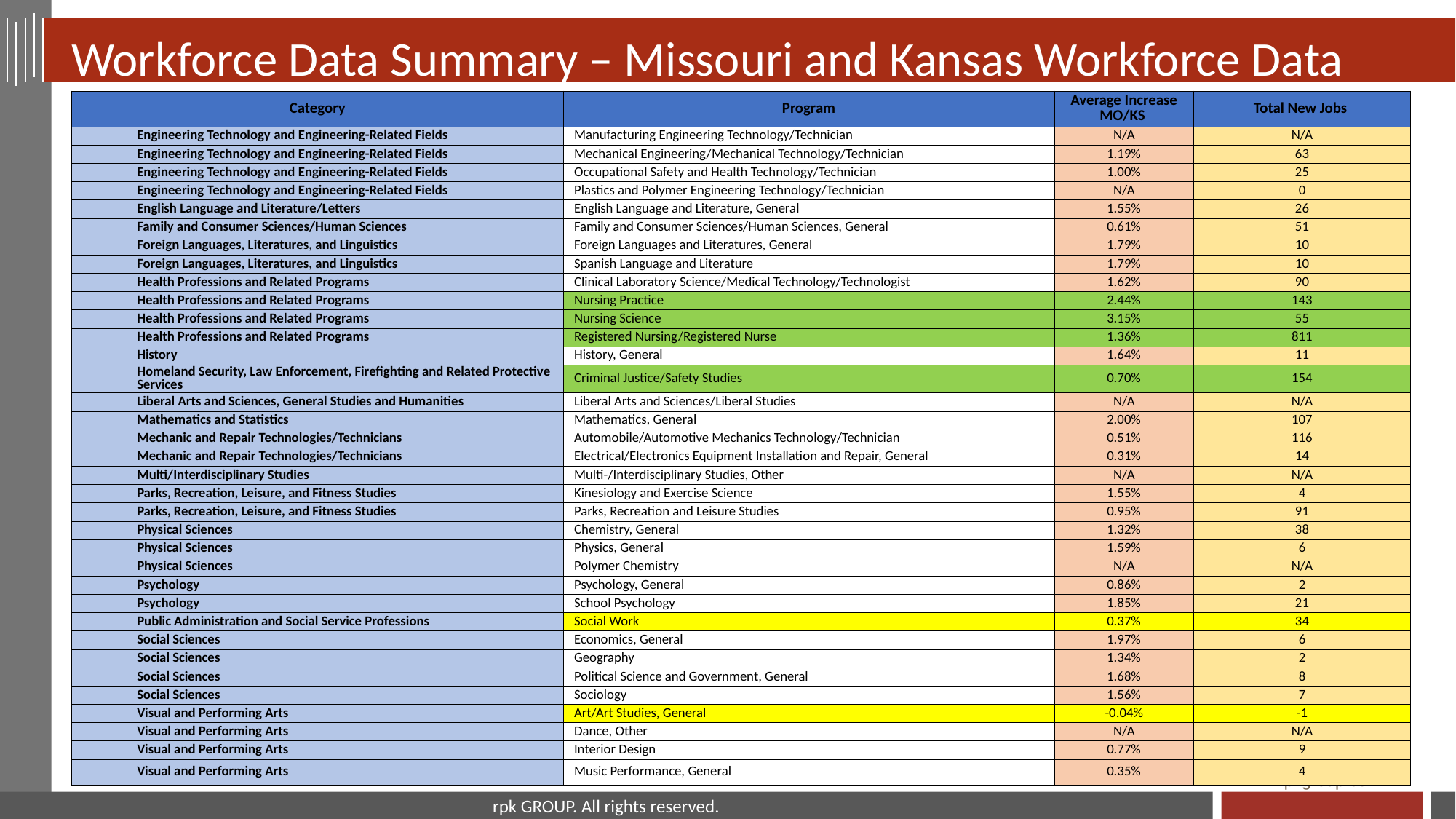

# Workforce Data Summary – Missouri and Kansas Workforce Data
| Category | Program | Average Increase MO/KS | Total New Jobs |
| --- | --- | --- | --- |
| Engineering Technology and Engineering-Related Fields | Manufacturing Engineering Technology/Technician | N/A | N/A |
| Engineering Technology and Engineering-Related Fields | Mechanical Engineering/Mechanical Technology/Technician | 1.19% | 63 |
| Engineering Technology and Engineering-Related Fields | Occupational Safety and Health Technology/Technician | 1.00% | 25 |
| Engineering Technology and Engineering-Related Fields | Plastics and Polymer Engineering Technology/Technician | N/A | 0 |
| English Language and Literature/Letters | English Language and Literature, General | 1.55% | 26 |
| Family and Consumer Sciences/Human Sciences | Family and Consumer Sciences/Human Sciences, General | 0.61% | 51 |
| Foreign Languages, Literatures, and Linguistics | Foreign Languages and Literatures, General | 1.79% | 10 |
| Foreign Languages, Literatures, and Linguistics | Spanish Language and Literature | 1.79% | 10 |
| Health Professions and Related Programs | Clinical Laboratory Science/Medical Technology/Technologist | 1.62% | 90 |
| Health Professions and Related Programs | Nursing Practice | 2.44% | 143 |
| Health Professions and Related Programs | Nursing Science | 3.15% | 55 |
| Health Professions and Related Programs | Registered Nursing/Registered Nurse | 1.36% | 811 |
| History | History, General | 1.64% | 11 |
| Homeland Security, Law Enforcement, Firefighting and Related Protective Services | Criminal Justice/Safety Studies | 0.70% | 154 |
| Liberal Arts and Sciences, General Studies and Humanities | Liberal Arts and Sciences/Liberal Studies | N/A | N/A |
| Mathematics and Statistics | Mathematics, General | 2.00% | 107 |
| Mechanic and Repair Technologies/Technicians | Automobile/Automotive Mechanics Technology/Technician | 0.51% | 116 |
| Mechanic and Repair Technologies/Technicians | Electrical/Electronics Equipment Installation and Repair, General | 0.31% | 14 |
| Multi/Interdisciplinary Studies | Multi-/Interdisciplinary Studies, Other | N/A | N/A |
| Parks, Recreation, Leisure, and Fitness Studies | Kinesiology and Exercise Science | 1.55% | 4 |
| Parks, Recreation, Leisure, and Fitness Studies | Parks, Recreation and Leisure Studies | 0.95% | 91 |
| Physical Sciences | Chemistry, General | 1.32% | 38 |
| Physical Sciences | Physics, General | 1.59% | 6 |
| Physical Sciences | Polymer Chemistry | N/A | N/A |
| Psychology | Psychology, General | 0.86% | 2 |
| Psychology | School Psychology | 1.85% | 21 |
| Public Administration and Social Service Professions | Social Work | 0.37% | 34 |
| Social Sciences | Economics, General | 1.97% | 6 |
| Social Sciences | Geography | 1.34% | 2 |
| Social Sciences | Political Science and Government, General | 1.68% | 8 |
| Social Sciences | Sociology | 1.56% | 7 |
| Visual and Performing Arts | Art/Art Studies, General | -0.04% | -1 |
| Visual and Performing Arts | Dance, Other | N/A | N/A |
| Visual and Performing Arts | Interior Design | 0.77% | 9 |
| Visual and Performing Arts | Music Performance, General | 0.35% | 4 |